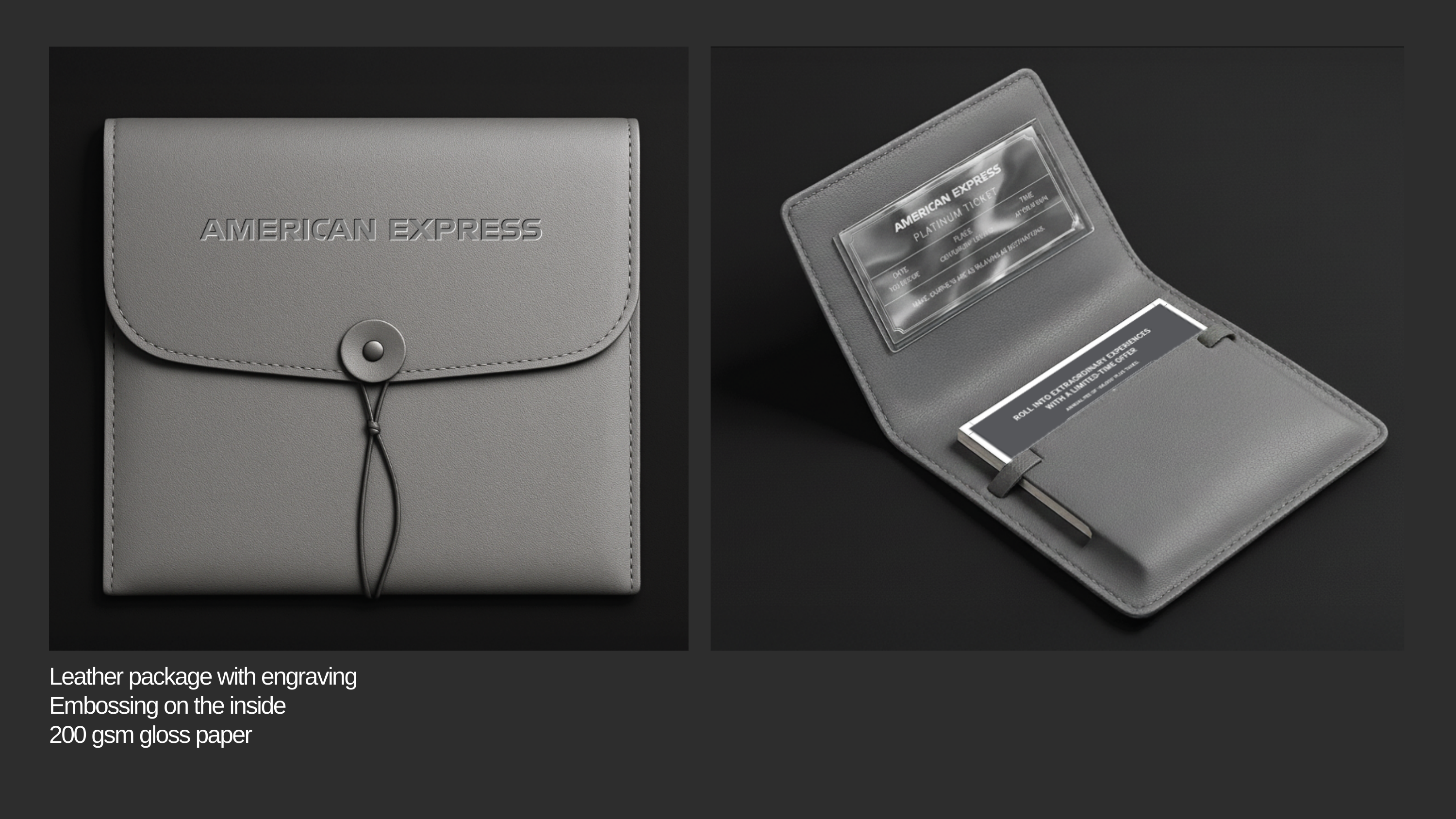

Leather package with engraving
Embossing on the inside
200 gsm gloss paper